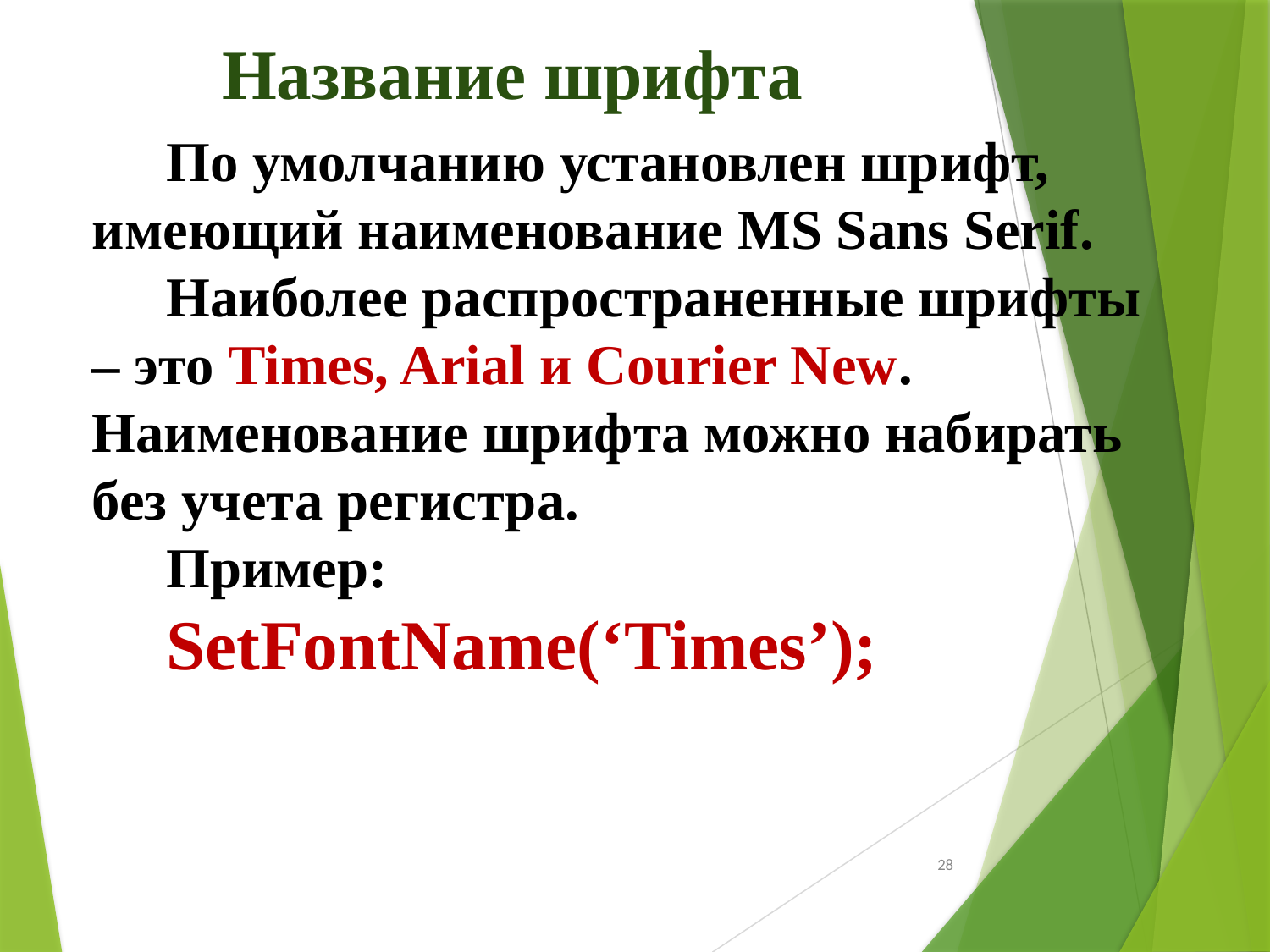

Название шрифта
По умолчанию установлен шрифт, имеющий наименование MS Sans Serif.
Наиболее распространенные шрифты – это Times, Arial и Courier New.
Наименование шрифта можно набирать без учета регистра.
Пример:
SetFontName(‘Times’);

28